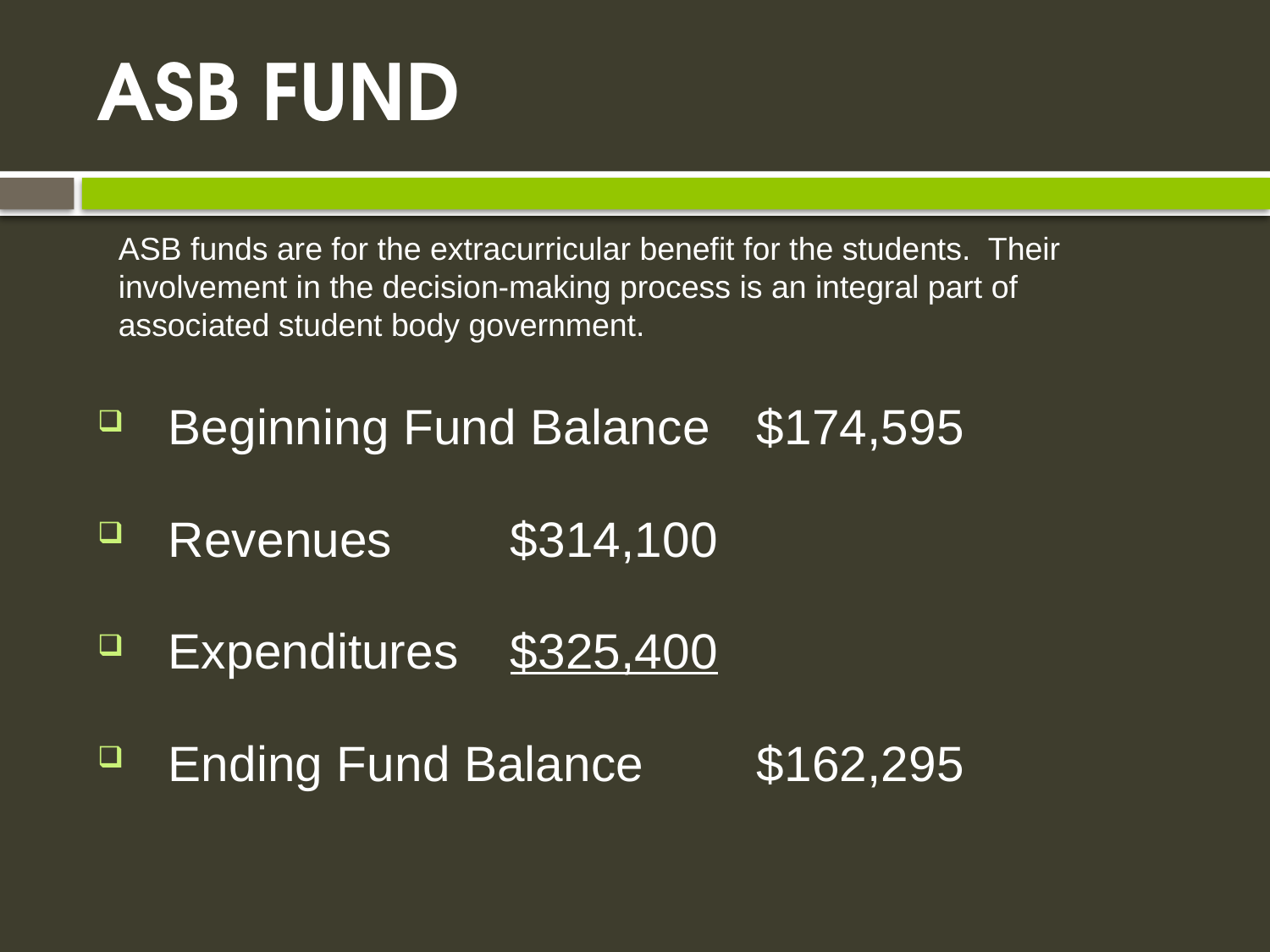

# ASB FUND
ASB funds are for the extracurricular benefit for the students.  Their involvement in the decision-making process is an integral part of associated student body government.

  Beginning Fund Balance		$174,595

  Revenues				$314,100

  Expenditures				$325,400

  Ending Fund Balance			$162,295